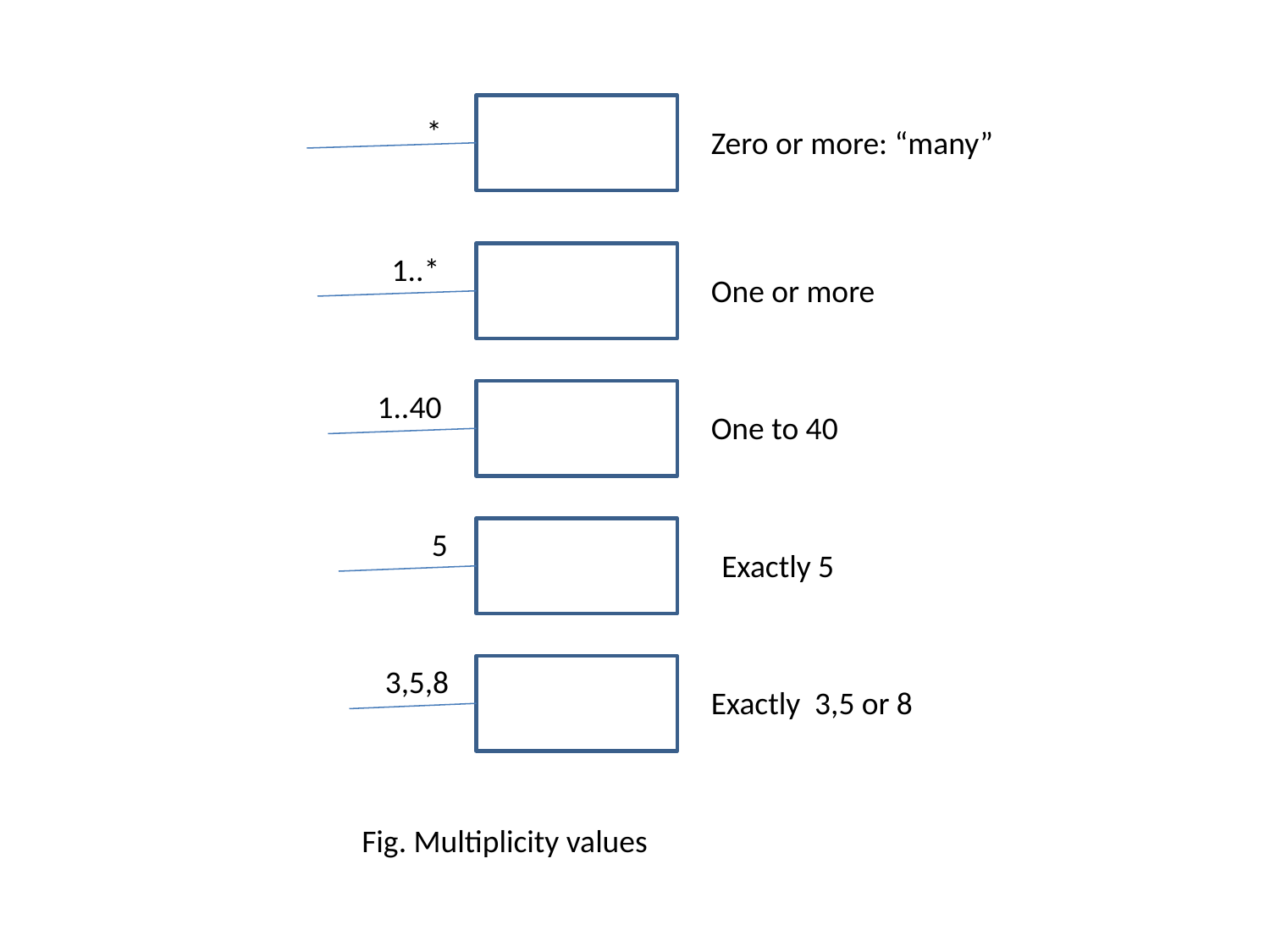

*
Zero or more: “many”
             1..*

One or more
           1..40

One to 40
                    5

Exactly 5
               3,5,8

Exactly  3,5 or 8
Fig. Multiplicity values